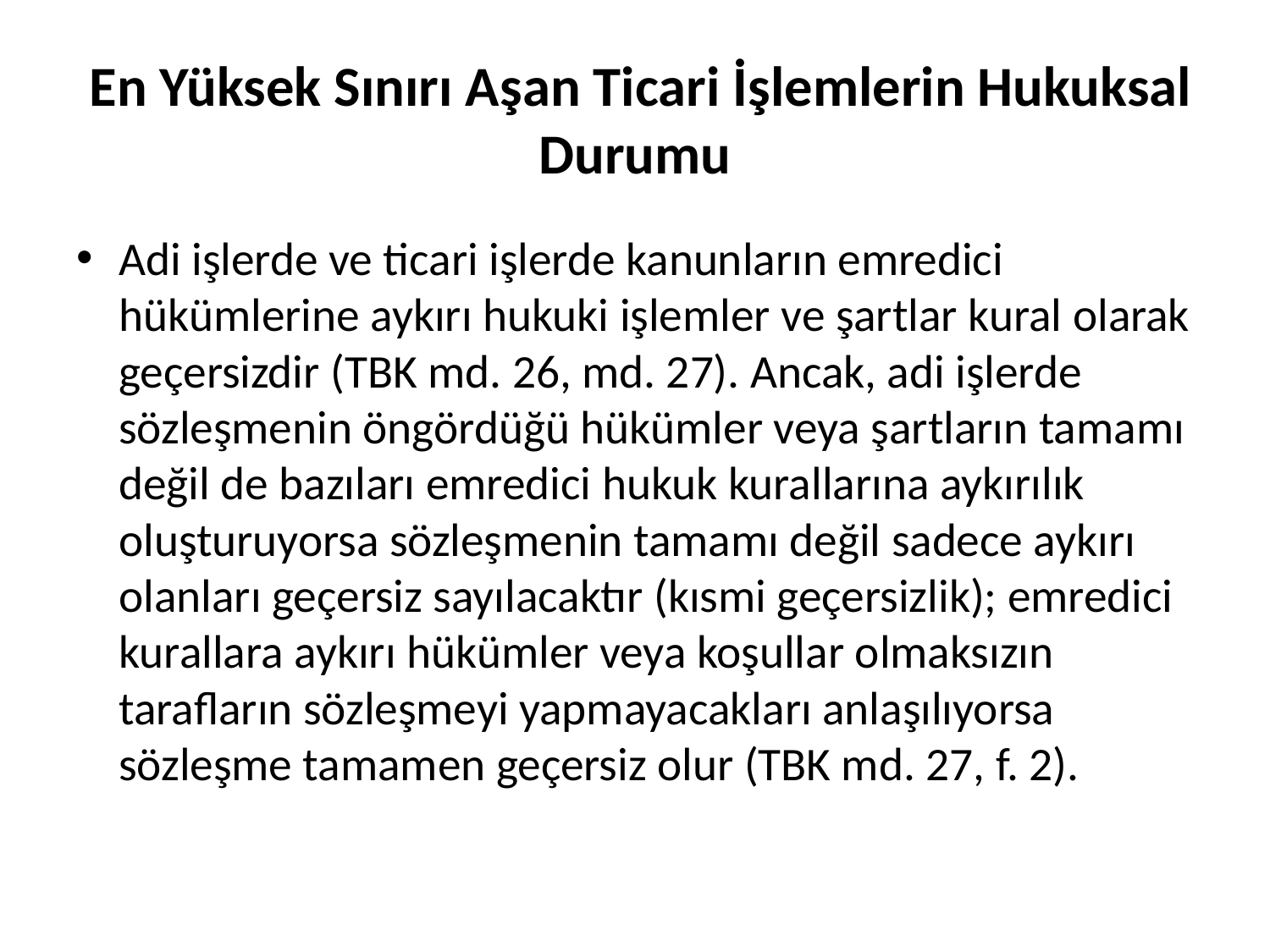

# En Yüksek Sınırı Aşan Ticari İşlemlerin Hukuksal Durumu
Adi işlerde ve ticari işlerde kanunların emredici hükümlerine aykırı hukuki işlemler ve şartlar kural olarak geçersizdir (TBK md. 26, md. 27). Ancak, adi işlerde sözleşmenin öngördüğü hükümler veya şartların tamamı değil de bazıları emredici hukuk kurallarına aykırılık oluşturuyorsa sözleşmenin tamamı değil sadece aykırı olanları geçersiz sayılacaktır (kısmi geçersizlik); emredici kurallara aykırı hükümler veya koşullar olmaksızın tarafların sözleşmeyi yapmayacakları anlaşılıyorsa sözleşme tamamen geçersiz olur (TBK md. 27, f. 2).